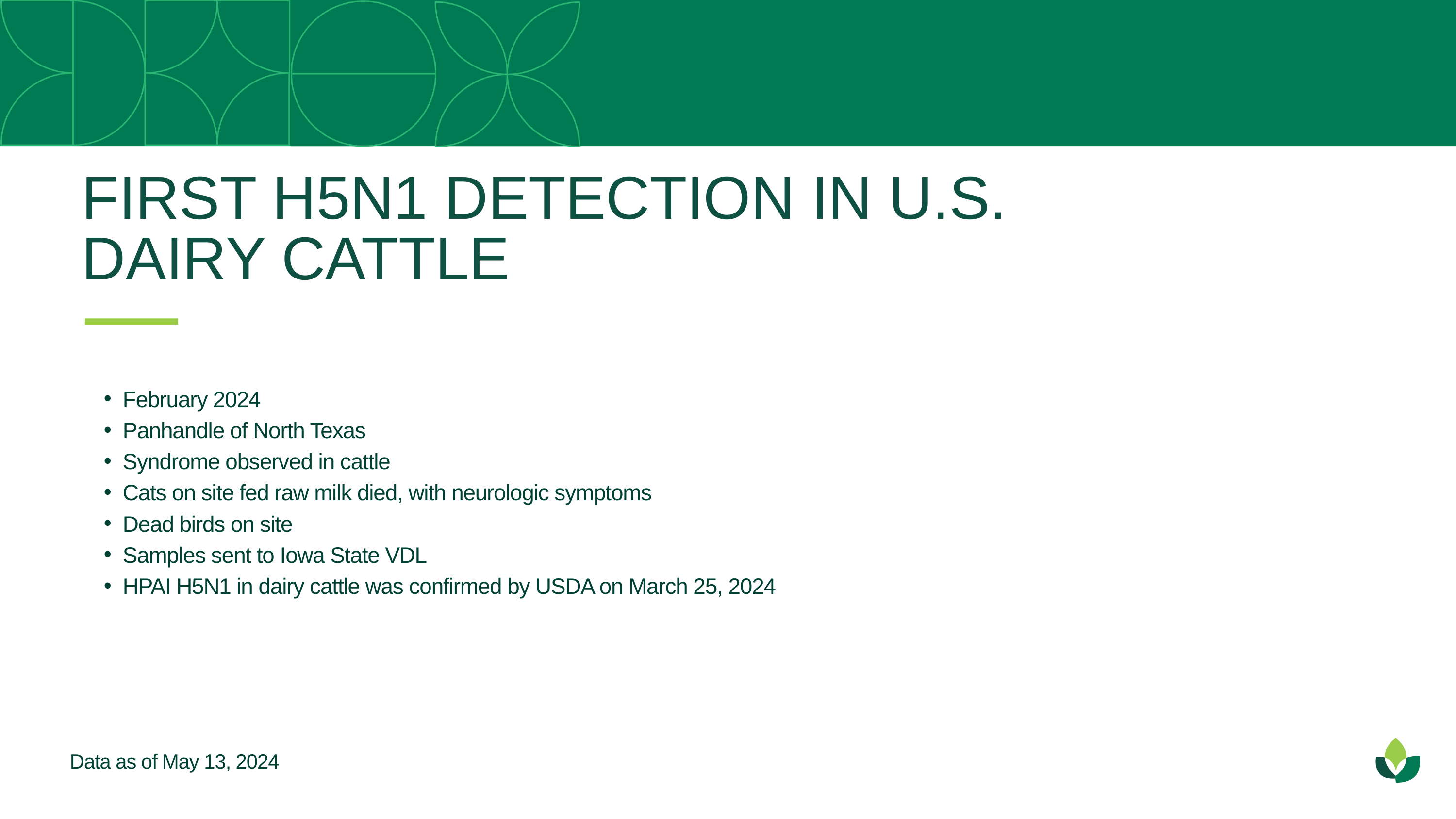

FIRST H5N1 DETECTION IN U.S. DAIRY CATTLE

February 2024
Panhandle of North Texas
Syndrome observed in cattle
Cats on site fed raw milk died, with neurologic symptoms
Dead birds on site
Samples sent to Iowa State VDL
HPAI H5N1 in dairy cattle was confirmed by USDA on March 25, 2024

Data as of May 13, 2024